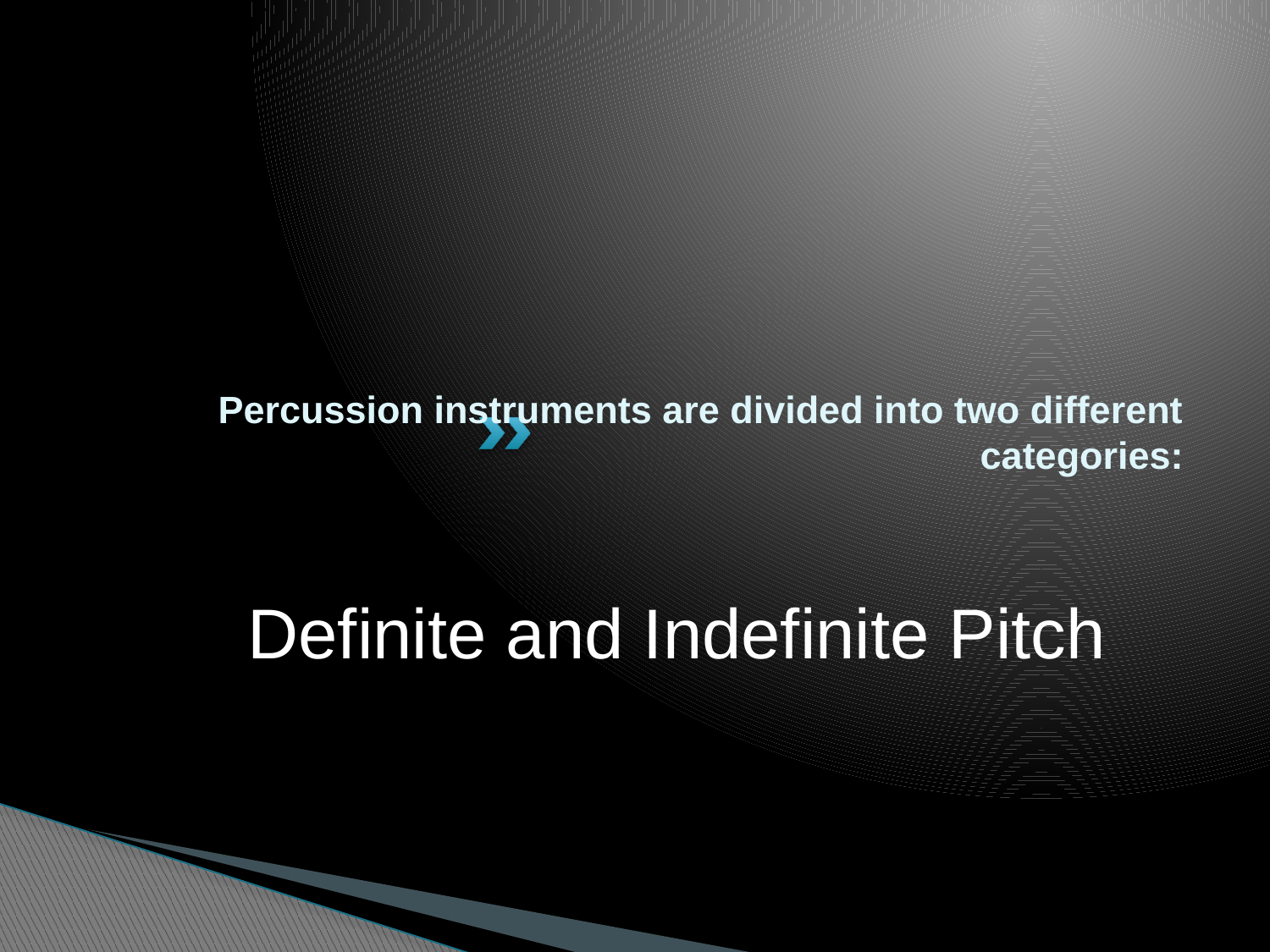

# Percussion instruments are divided into two different categories:
Definite and Indefinite Pitch